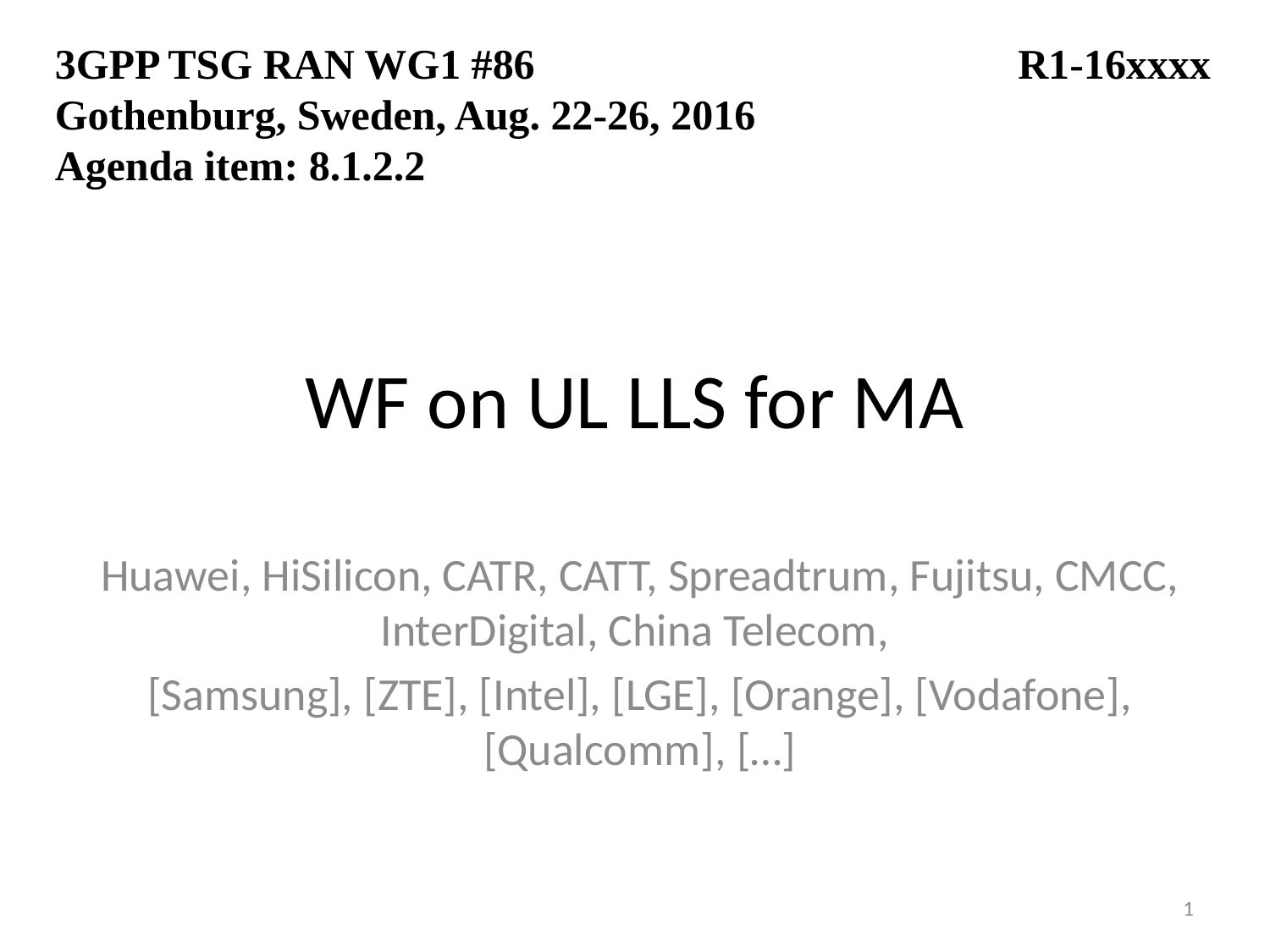

3GPP TSG RAN WG1 #86				       R1-16xxxx
Gothenburg, Sweden, Aug. 22-26, 2016
Agenda item: 8.1.2.2
# WF on UL LLS for MA
Huawei, HiSilicon, CATR, CATT, Spreadtrum, Fujitsu, CMCC, InterDigital, China Telecom,
[Samsung], [ZTE], [Intel], [LGE], [Orange], [Vodafone], [Qualcomm], […]
1